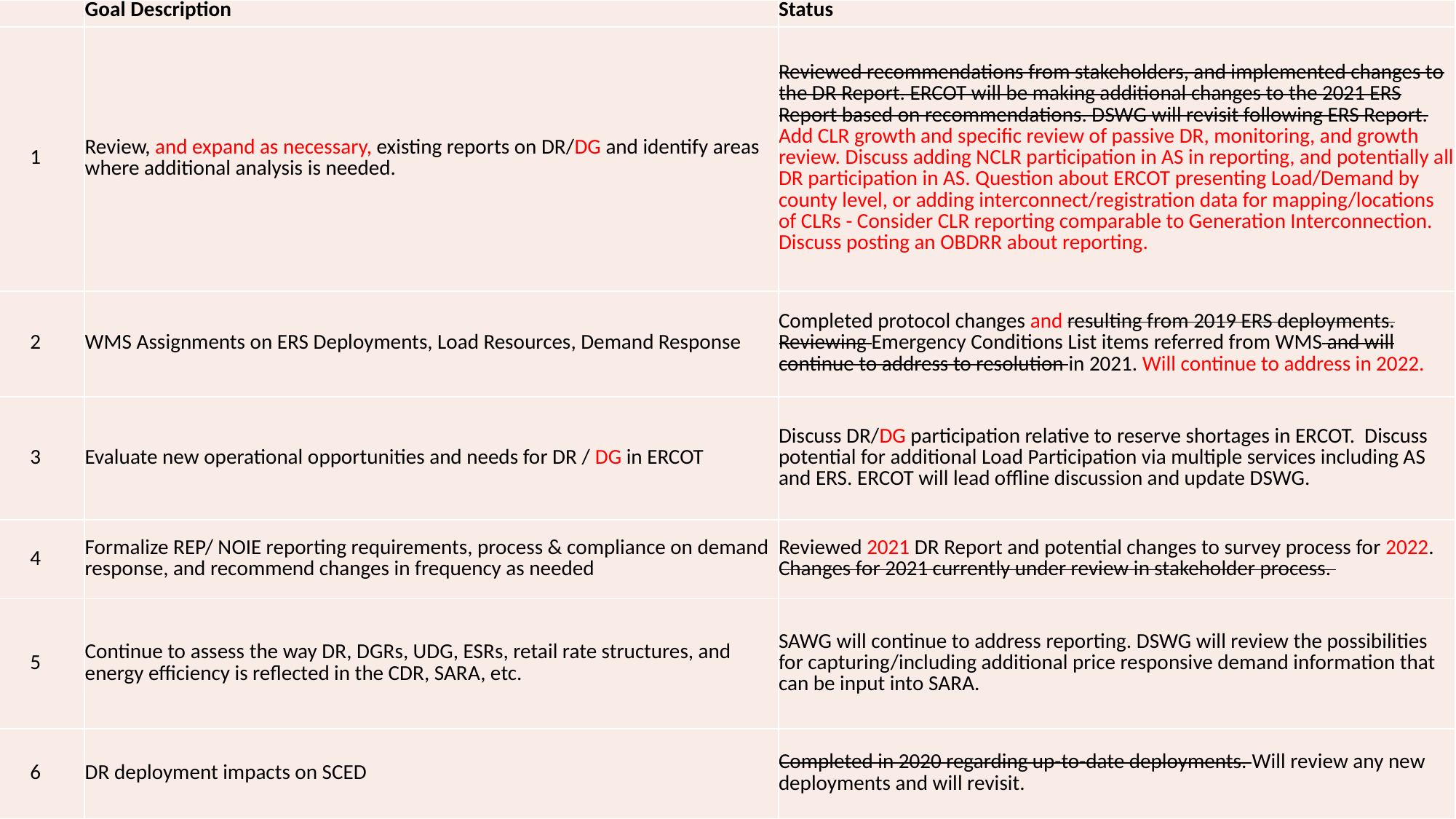

DSWG Goals
| # | Goal Description | Status |
| --- | --- | --- |
| 1 | Review, and expand as necessary, existing reports on DR/DG and identify areas where additional analysis is needed. | Reviewed recommendations from stakeholders, and implemented changes to the DR Report. ERCOT will be making additional changes to the 2021 ERS Report based on recommendations. DSWG will revisit following ERS Report. Add CLR growth and specific review of passive DR, monitoring, and growth review. Discuss adding NCLR participation in AS in reporting, and potentially all DR participation in AS. Question about ERCOT presenting Load/Demand by county level, or adding interconnect/registration data for mapping/locations of CLRs - Consider CLR reporting comparable to Generation Interconnection. Discuss posting an OBDRR about reporting. |
| 2 | WMS Assignments on ERS Deployments, Load Resources, Demand Response | Completed protocol changes and resulting from 2019 ERS deployments. Reviewing Emergency Conditions List items referred from WMS and will continue to address to resolution in 2021. Will continue to address in 2022. |
| 3 | Evaluate new operational opportunities and needs for DR / DG in ERCOT | Discuss DR/DG participation relative to reserve shortages in ERCOT. Discuss potential for additional Load Participation via multiple services including AS and ERS. ERCOT will lead offline discussion and update DSWG. |
| 4 | Formalize REP/ NOIE reporting requirements, process & compliance on demand response, and recommend changes in frequency as needed | Reviewed 2021 DR Report and potential changes to survey process for 2022. Changes for 2021 currently under review in stakeholder process. |
| 5 | Continue to assess the way DR, DGRs, UDG, ESRs, retail rate structures, and energy efficiency is reflected in the CDR, SARA, etc. | SAWG will continue to address reporting. DSWG will review the possibilities for capturing/including additional price responsive demand information that can be input into SARA. |
| 6 | DR deployment impacts on SCED | Completed in 2020 regarding up-to-date deployments. Will review any new deployments and will revisit. |